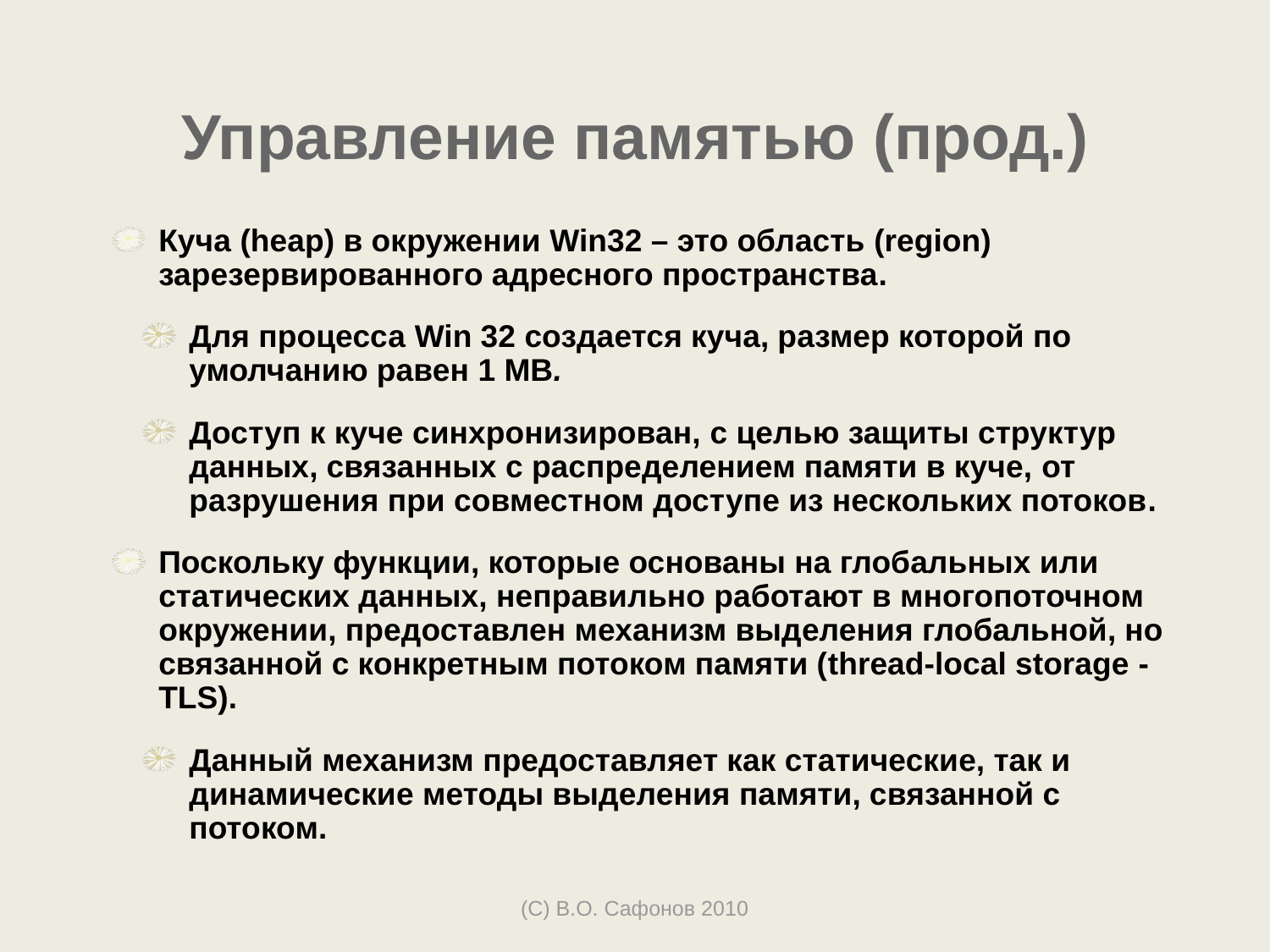

# Управление памятью (прод.)
Куча (heap) в окружении Win32 – это область (region) зарезервированного адресного пространства.
Для процесса Win 32 создается куча, размер которой по умолчанию равен 1 MB.
Доступ к куче синхронизирован, с целью защиты структур данных, связанных с распределением памяти в куче, от разрушения при совместном доступе из нескольких потоков.
Поскольку функции, которые основаны на глобальных или статических данных, неправильно работают в многопоточном окружении, предоставлен механизм выделения глобальной, но связанной с конкретным потоком памяти (thread-local storage - TLS).
Данный механизм предоставляет как статические, так и динамические методы выделения памяти, связанной с потоком.
(С) В.О. Сафонов 2010